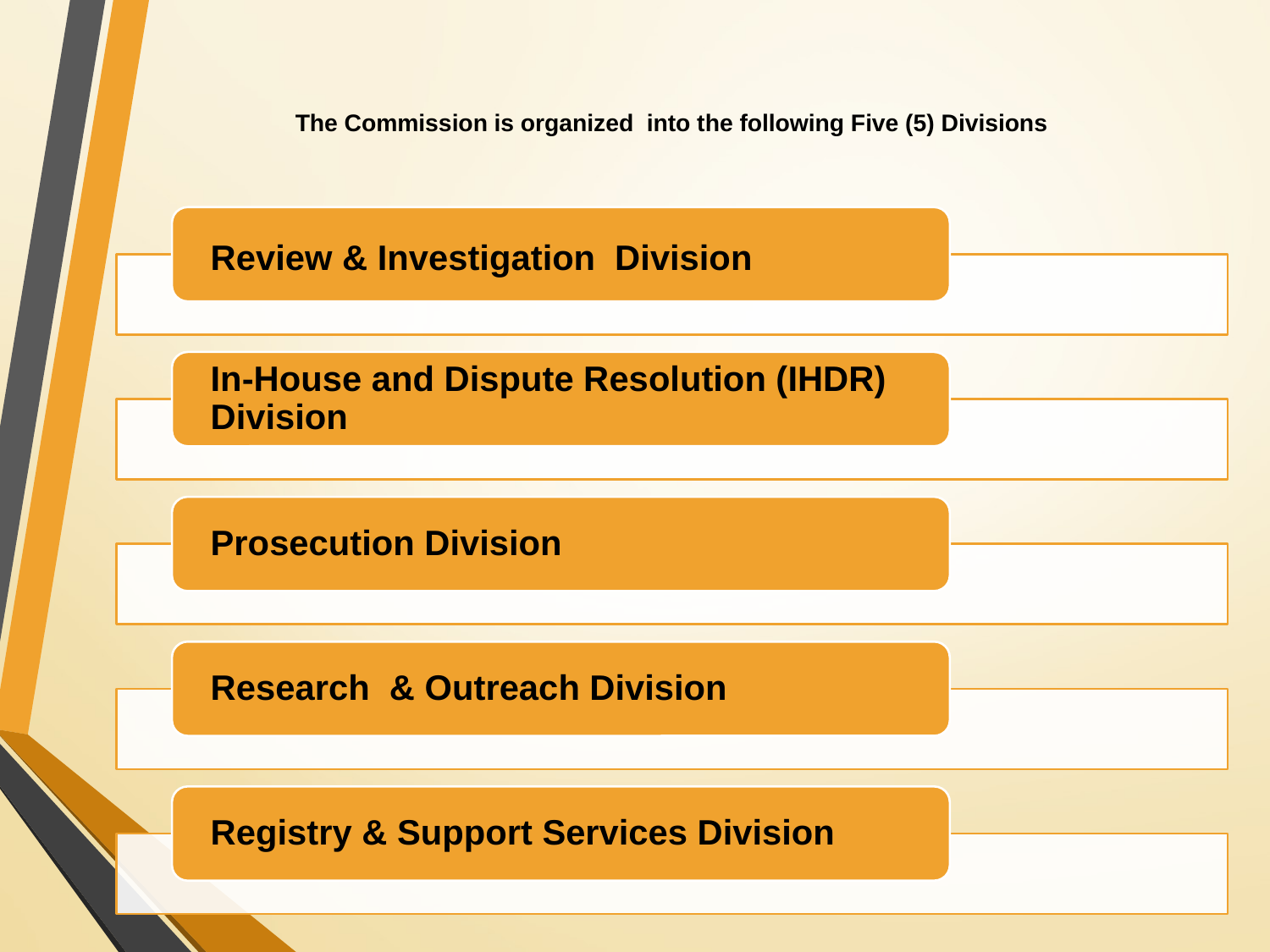

# The Commission is organized  into the following Five (5) Divisions

Review & Investigation  Division

In-House and Dispute Resolution (IHDR) Division
Prosecution Division
Research  & Outreach Division
Registry & Support Services Division